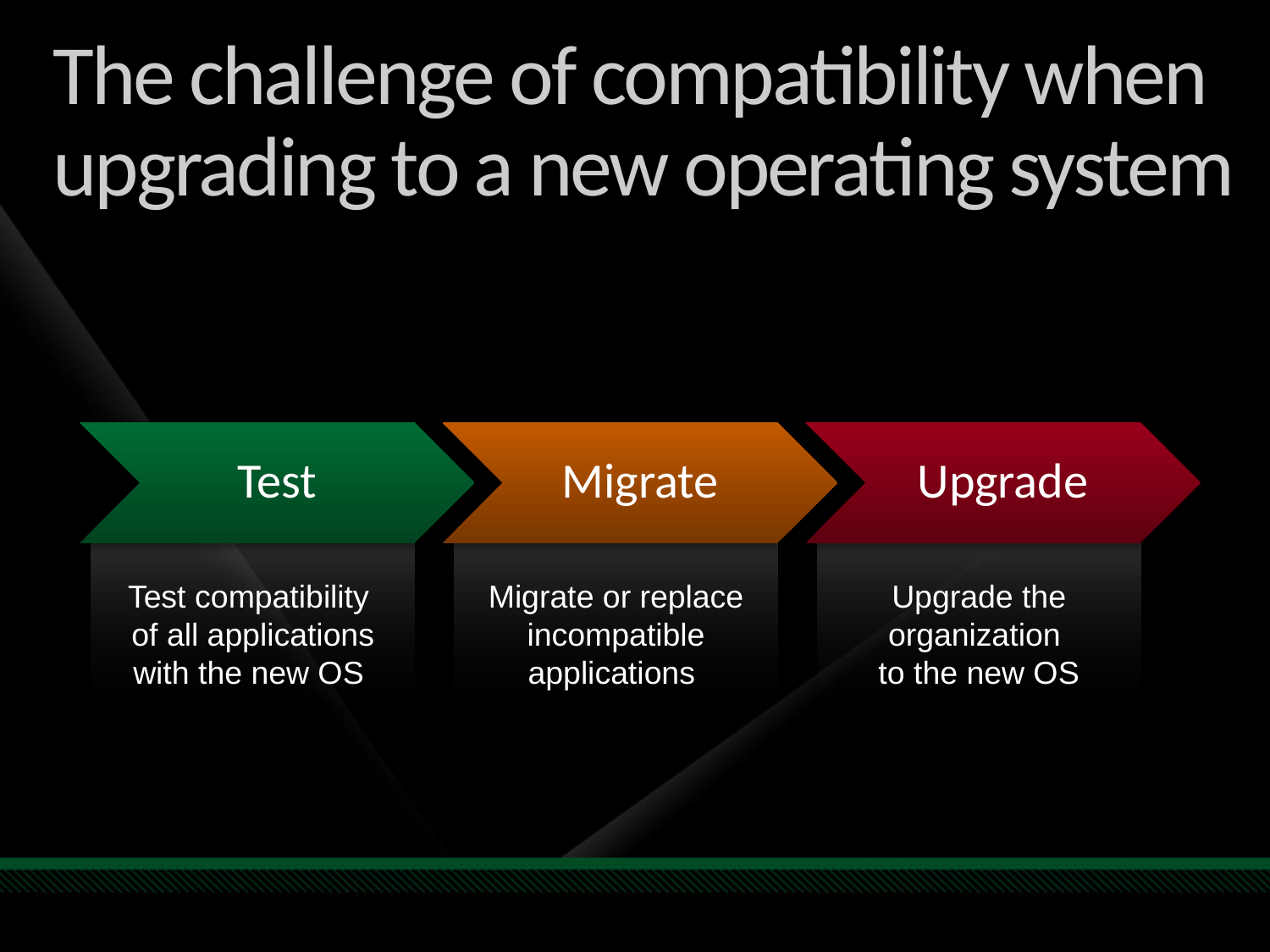

# The challenge of compatibility when upgrading to a new operating system
Test
Migrate
Upgrade
Test compatibility
of all applications with the new OS
Migrate or replace incompatible applications
Upgrade the organization
to the new OS